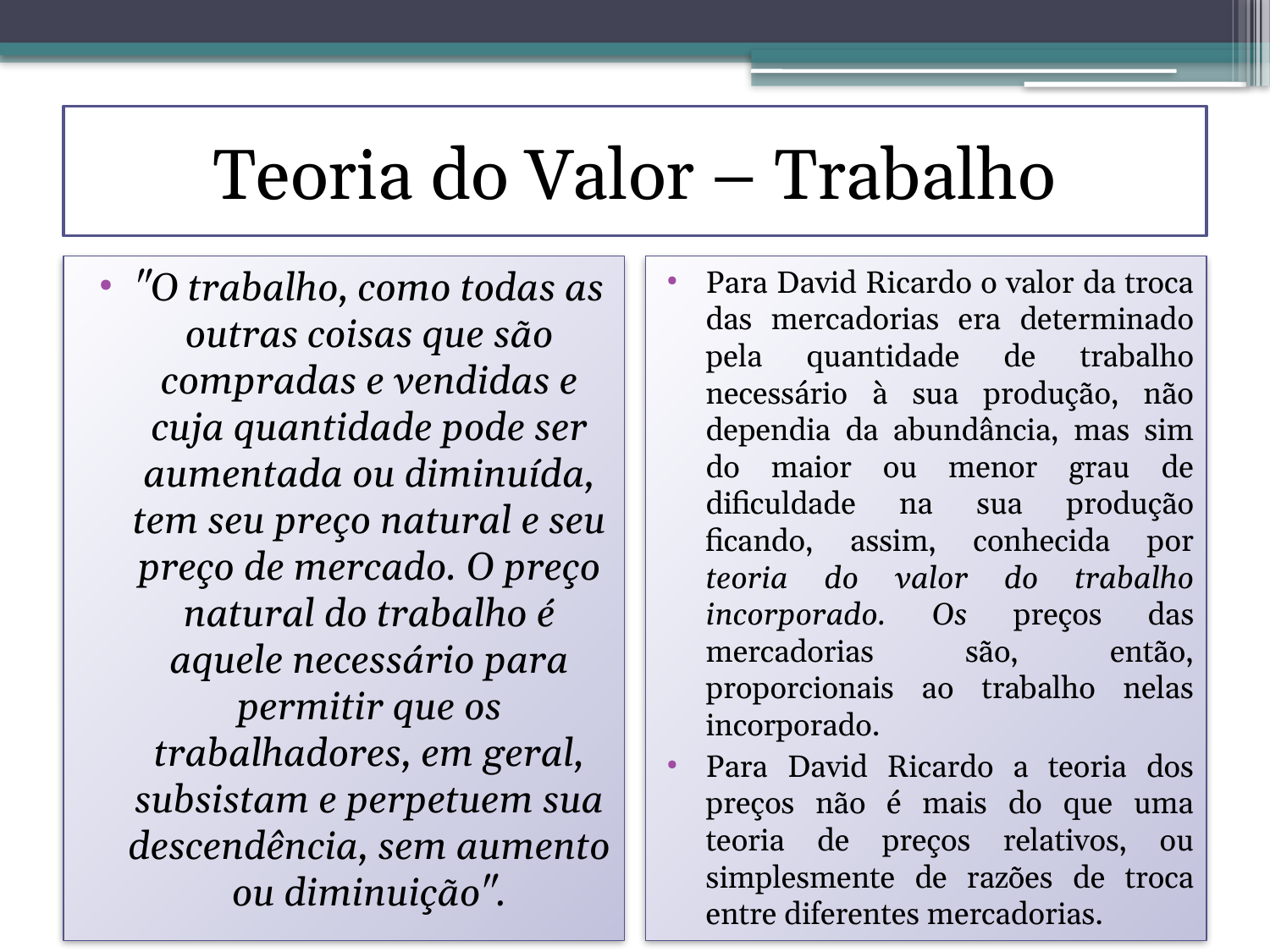

# Teoria do Valor – Trabalho
"O trabalho, como todas as outras coisas que são compradas e vendidas e cuja quantidade pode ser aumentada ou diminuída, tem seu preço natural e seu preço de mercado. O preço natural do trabalho é aquele necessário para permitir que os trabalhadores, em geral, subsistam e perpetuem sua descendência, sem aumento ou diminuição".
Para David Ricardo o valor da troca das mercadorias era determinado pela quantidade de trabalho necessário à sua produção, não dependia da abundância, mas sim do maior ou menor grau de dificuldade na sua produção ficando, assim, conhecida por teoria do valor do trabalho incorporado. Os preços das mercadorias são, então, proporcionais ao trabalho nelas incorporado.
Para David Ricardo a teoria dos preços não é mais do que uma teoria de preços relativos, ou simplesmente de razões de troca entre diferentes mercadorias.